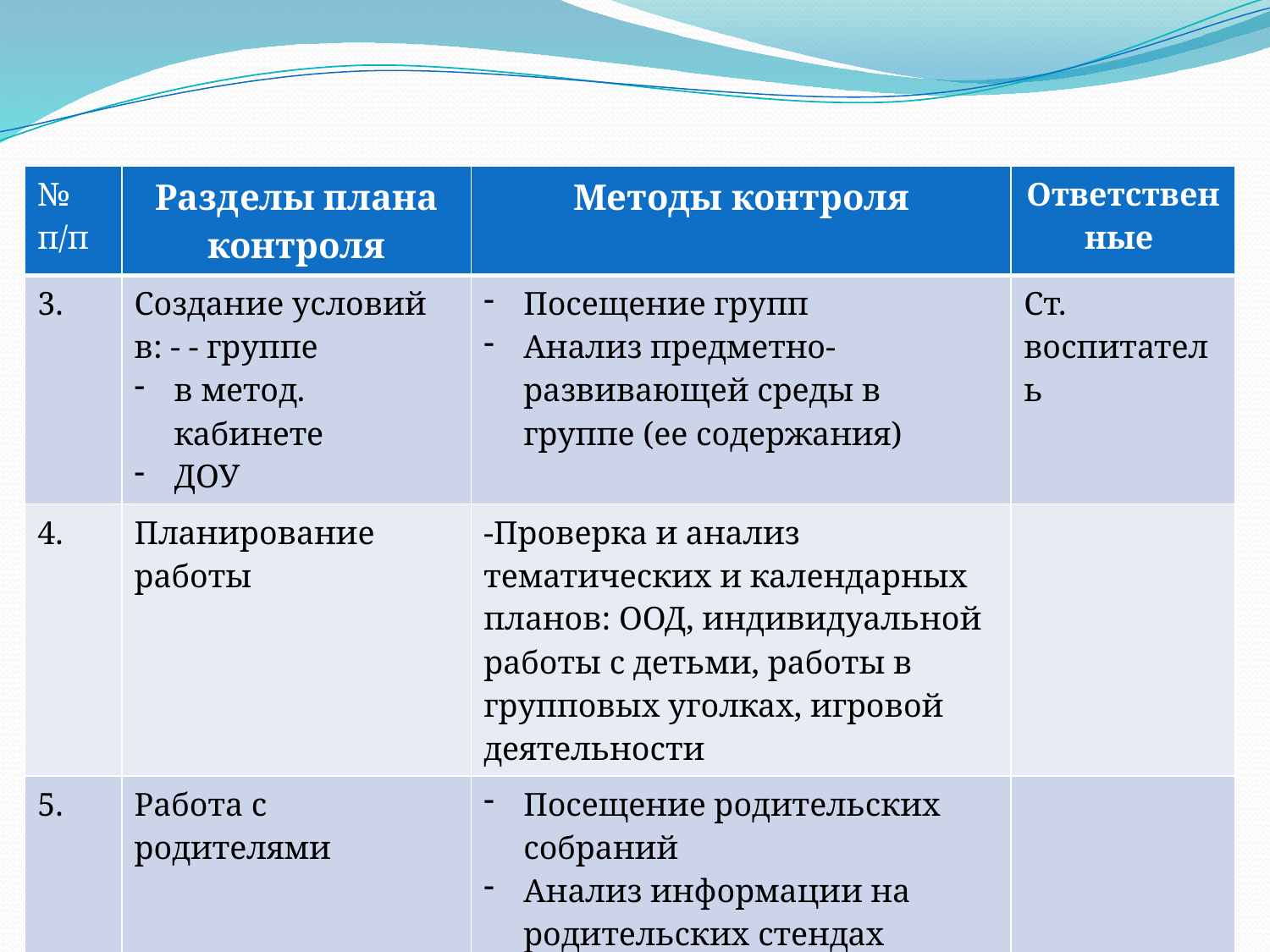

#
| № п/п | Разделы плана контроля | Методы контроля | Ответственные |
| --- | --- | --- | --- |
| 3. | Создание условий в: - - группе в метод. кабинете ДОУ | Посещение групп Анализ предметно-развивающей среды в группе (ее содержания) | Ст. воспитатель |
| 4. | Планирование работы | -Проверка и анализ тематических и календарных планов: ООД, индивидуальной работы с детьми, работы в групповых уголках, игровой деятельности |  |
| 5. | Работа с родителями | Посещение родительских собраний Анализ информации на родительских стендах Анкетирование родителей |  |